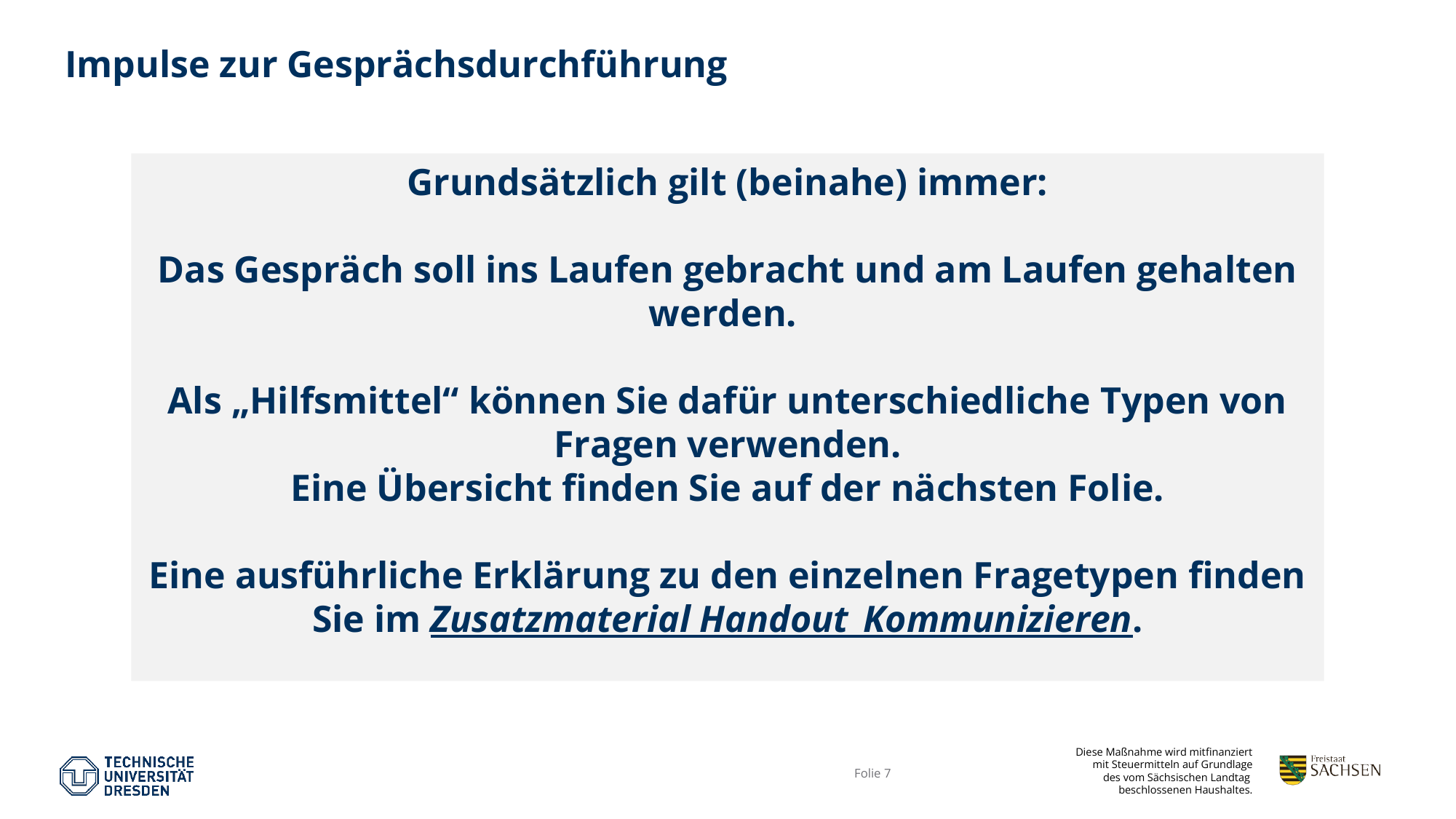

Impulse zur Gesprächsdurchführung
Grundsätzlich gilt (beinahe) immer:

Das Gespräch soll ins Laufen gebracht und am Laufen gehalten werden.

Als „Hilfsmittel“ können Sie dafür unterschiedliche Typen von Fragen verwenden.
Eine Übersicht finden Sie auf der nächsten Folie.

Eine ausführliche Erklärung zu den einzelnen Fragetypen finden Sie im Zusatzmaterial Handout_Kommunizieren.